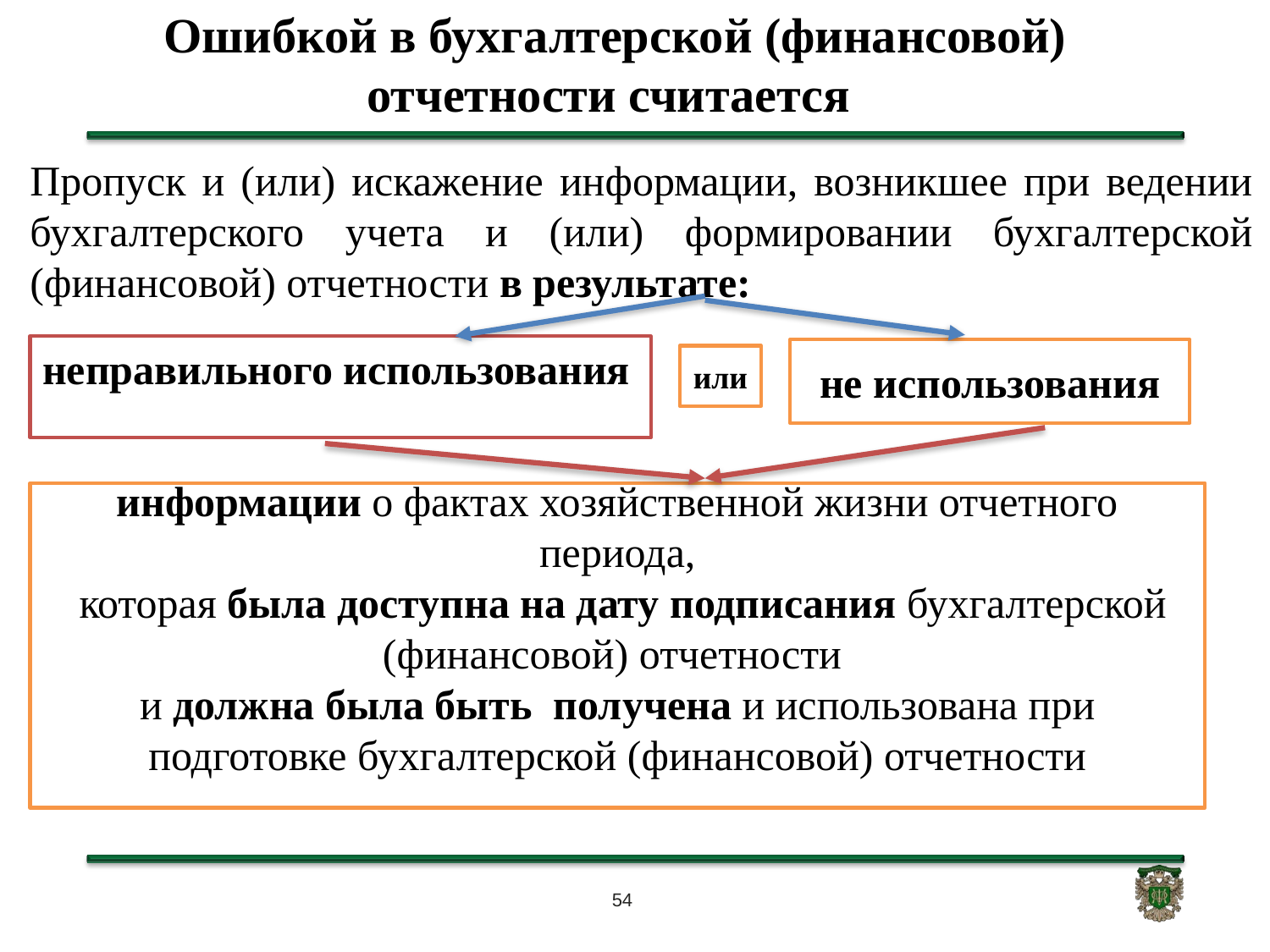

# Ошибкой в бухгалтерской (финансовой) отчетности считается
Пропуск и (или) искажение информации, возникшее при ведении бухгалтерского учета и (или) формировании бухгалтерской (финансовой) отчетности в результате:

неправильного использования

не использования

или

информации о фактах хозяйственной жизни отчетного периода,
 которая была доступна на дату подписания бухгалтерской (финансовой) отчетности
и должна была быть  получена и использована при подготовке бухгалтерской (финансовой) отчетности

54